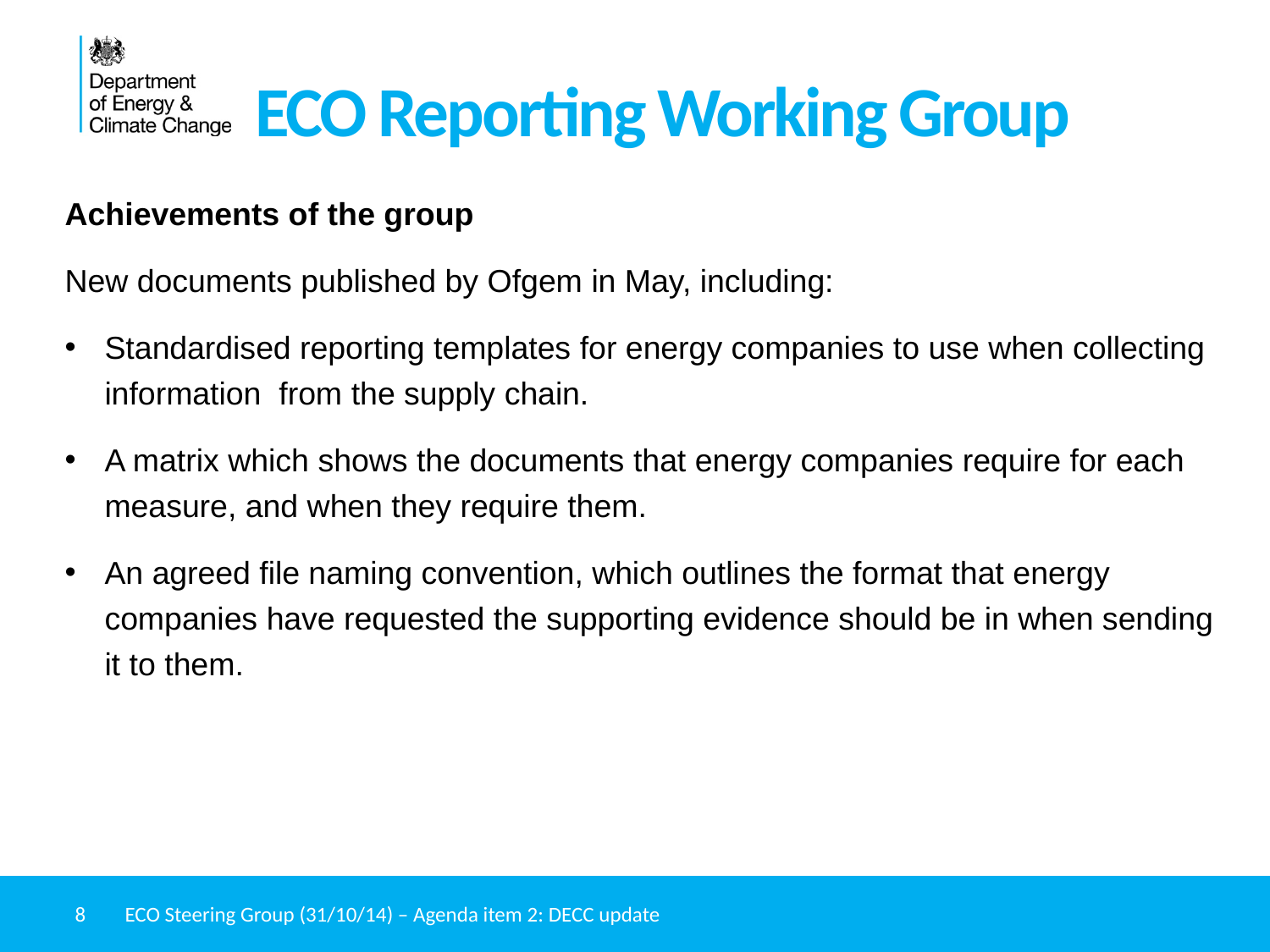

# ECO Reporting Working Group
Achievements of the group
New documents published by Ofgem in May, including:
Standardised reporting templates for energy companies to use when collecting information  from the supply chain.
A matrix which shows the documents that energy companies require for each measure, and when they require them.
An agreed file naming convention, which outlines the format that energy companies have requested the supporting evidence should be in when sending it to them.

8
ECO Steering Group (31/10/14) – Agenda item 2: DECC update